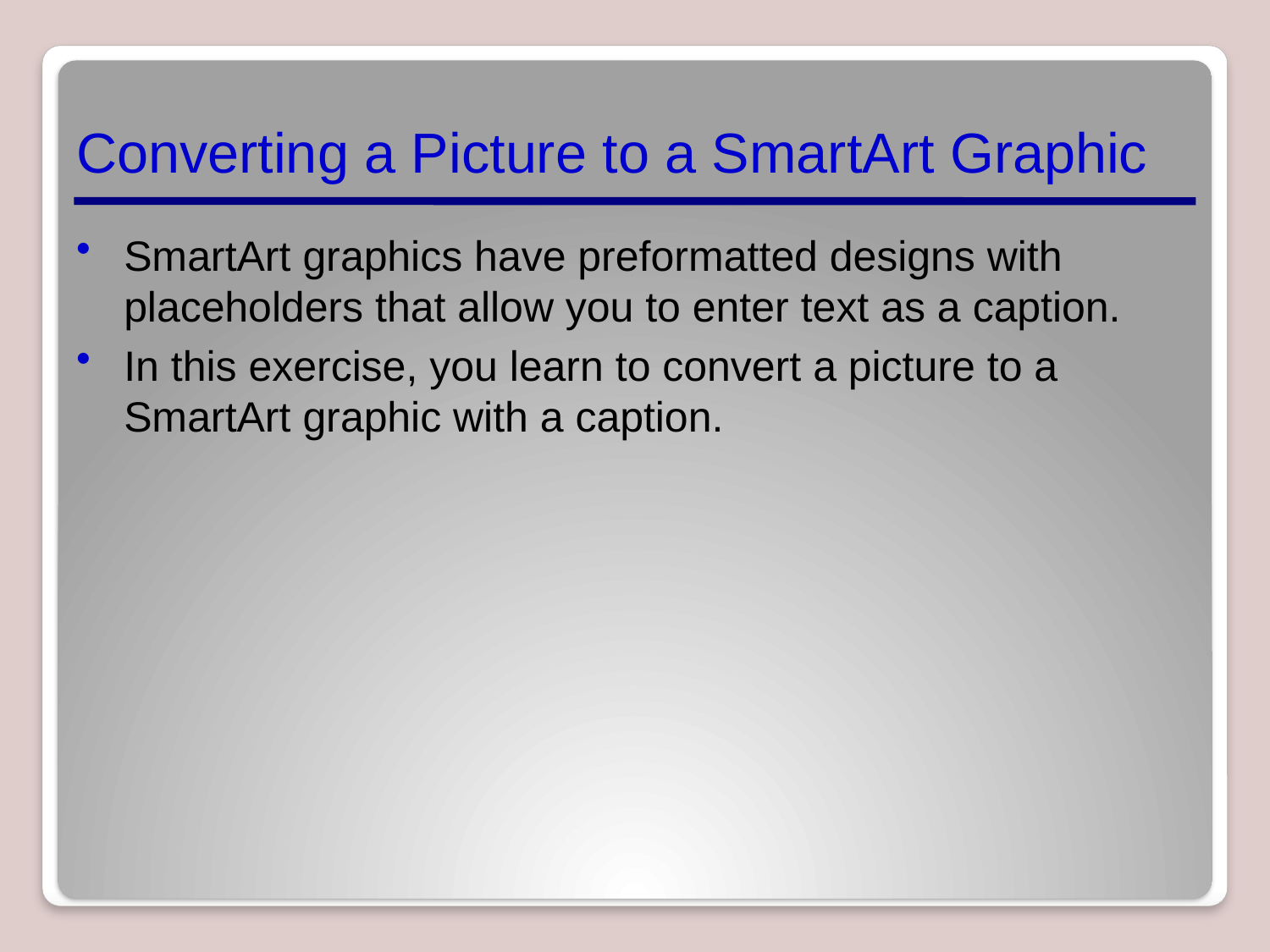

# Converting a Picture to a SmartArt Graphic
SmartArt graphics have preformatted designs with placeholders that allow you to enter text as a caption.
In this exercise, you learn to convert a picture to a SmartArt graphic with a caption.